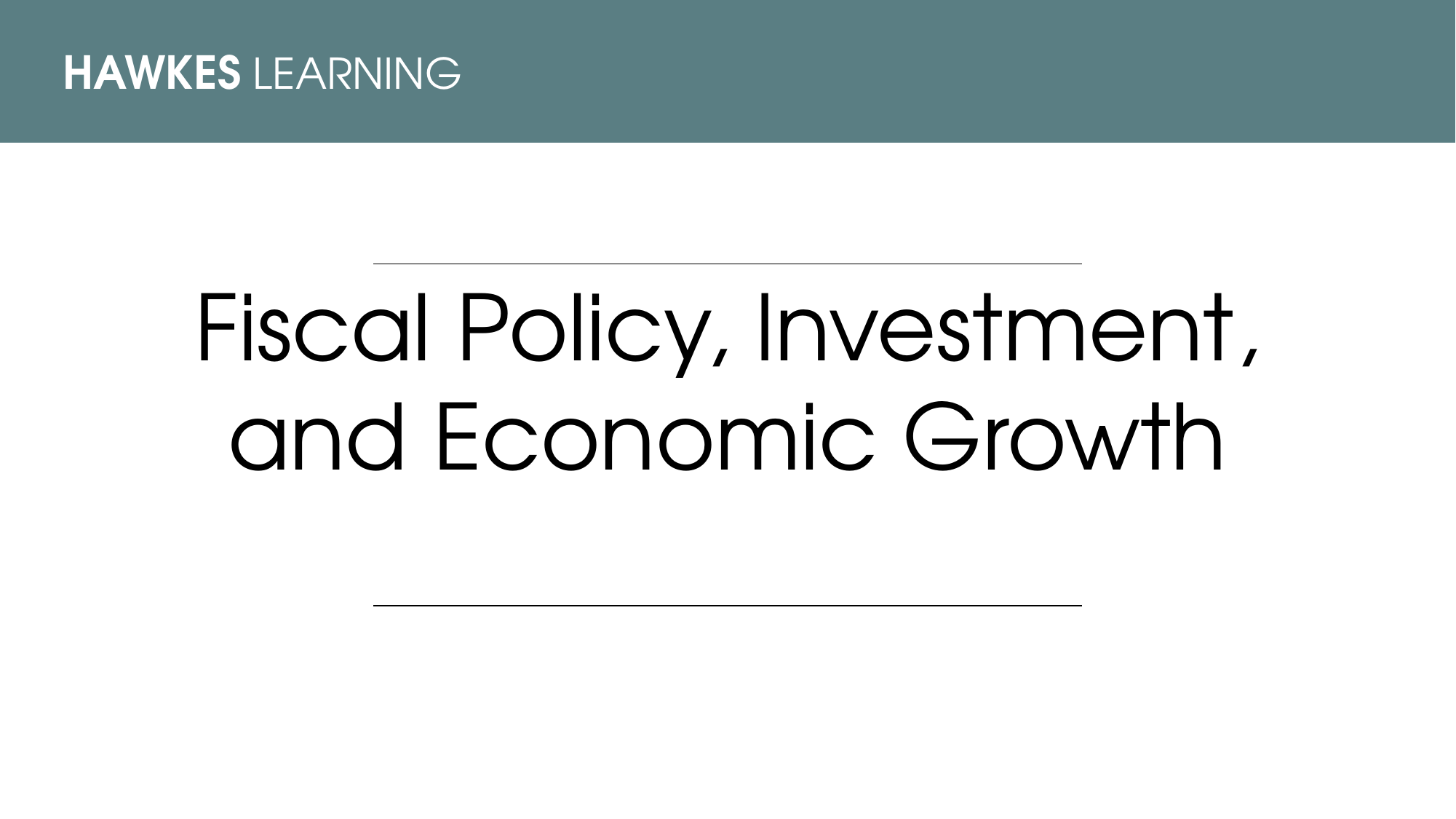

HAWKES LEARNING
Fiscal Policy, Investment, and Economic Growth